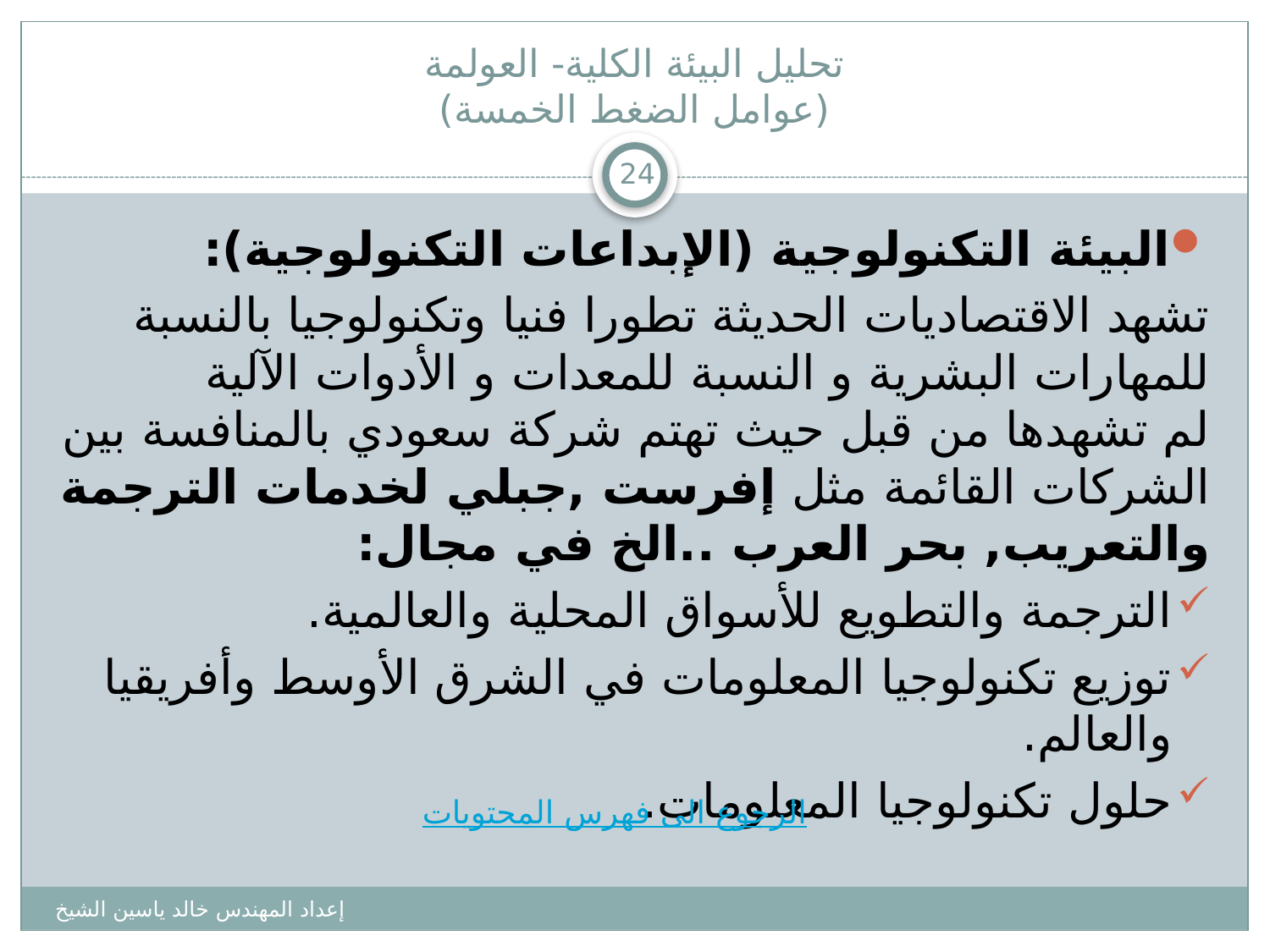

# تحليل البيئة الكلية- العولمة (عوامل الضغط الخمسة)
24
البيئة التكنولوجية (الإبداعات التكنولوجية):
تشهد الاقتصاديات الحديثة تطورا فنيا وتكنولوجيا بالنسبة للمهارات البشرية و النسبة للمعدات و الأدوات الآلية لم تشهدها من قبل حيث تهتم شركة سعودي بالمنافسة بين الشركات القائمة مثل إفرست ,جبلي لخدمات الترجمة والتعريب, بحر العرب ..الخ في مجال:
الترجمة والتطويع للأسواق المحلية والعالمية.
توزيع تكنولوجيا المعلومات في الشرق الأوسط وأفريقيا والعالم.
حلول تكنولوجيا المعلومات.
الرجوع الى فهرس المحتويات
إعداد المهندس خالد ياسين الشيخ